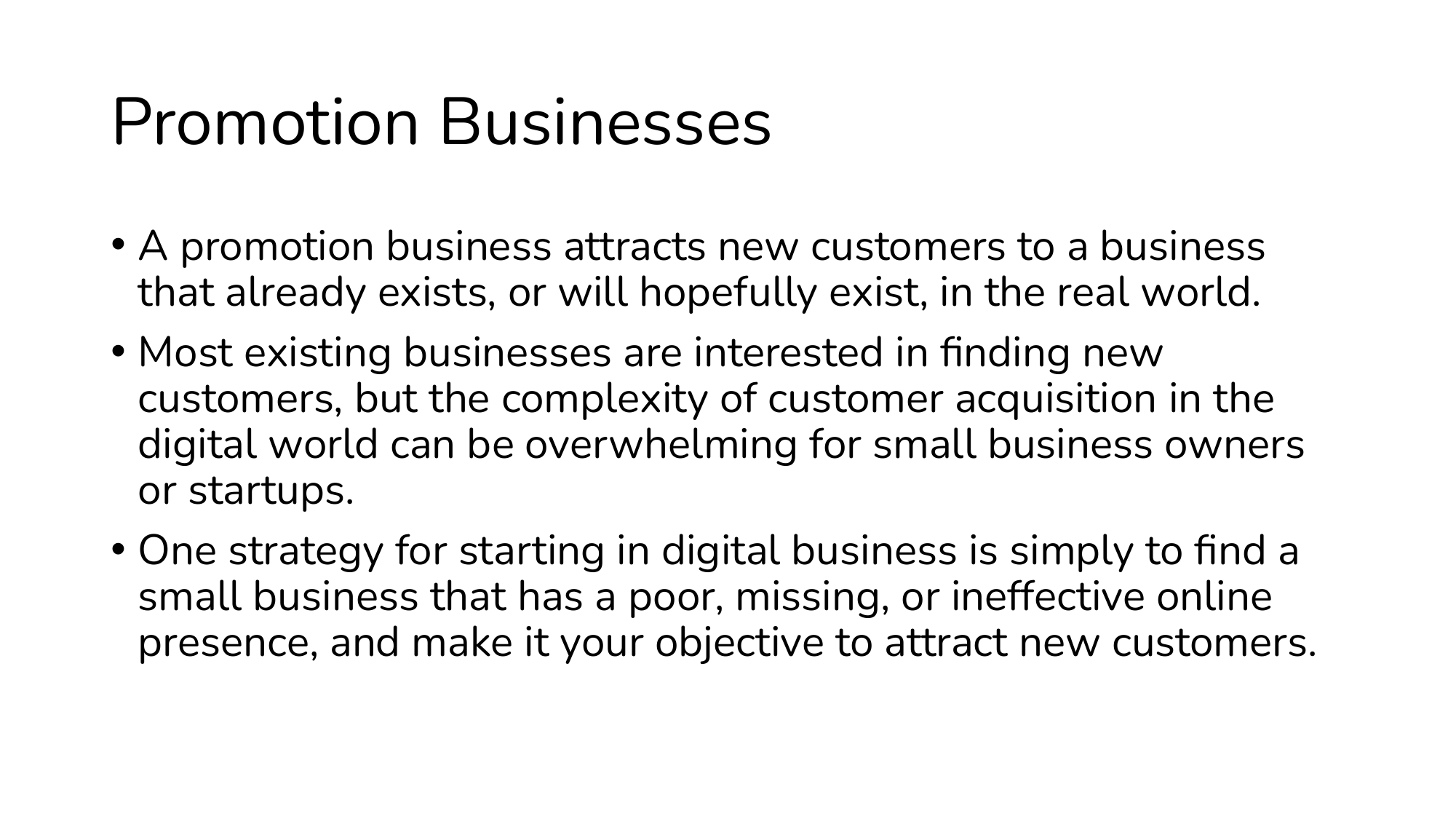

# Promotion Businesses
A promotion business attracts new customers to a business that already exists, or will hopefully exist, in the real world.
Most existing businesses are interested in finding new customers, but the complexity of customer acquisition in the digital world can be overwhelming for small business owners or startups.
One strategy for starting in digital business is simply to find a small business that has a poor, missing, or ineffective online presence, and make it your objective to attract new customers.